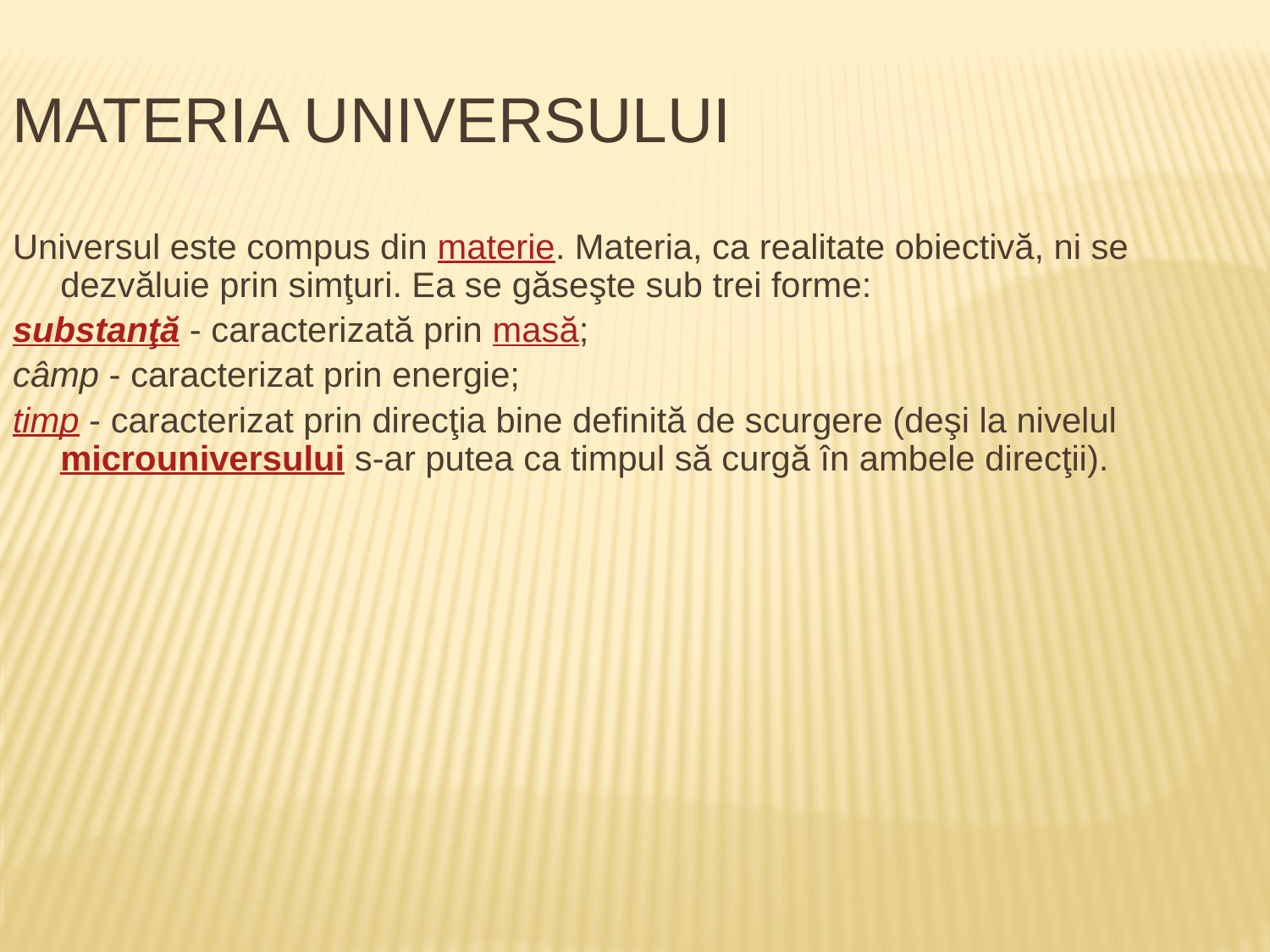

MATERIA UNIVERSULUI
Universul este compus din materie. Materia, ca realitate obiectivă, ni se dezvăluie prin simţuri. Ea se găseşte sub trei forme:
substanţă - caracterizată prin masă;
câmp - caracterizat prin energie;
timp - caracterizat prin direcţia bine definită de scurgere (deşi la nivelul microuniversului s-ar putea ca timpul să curgă în ambele direcţii).